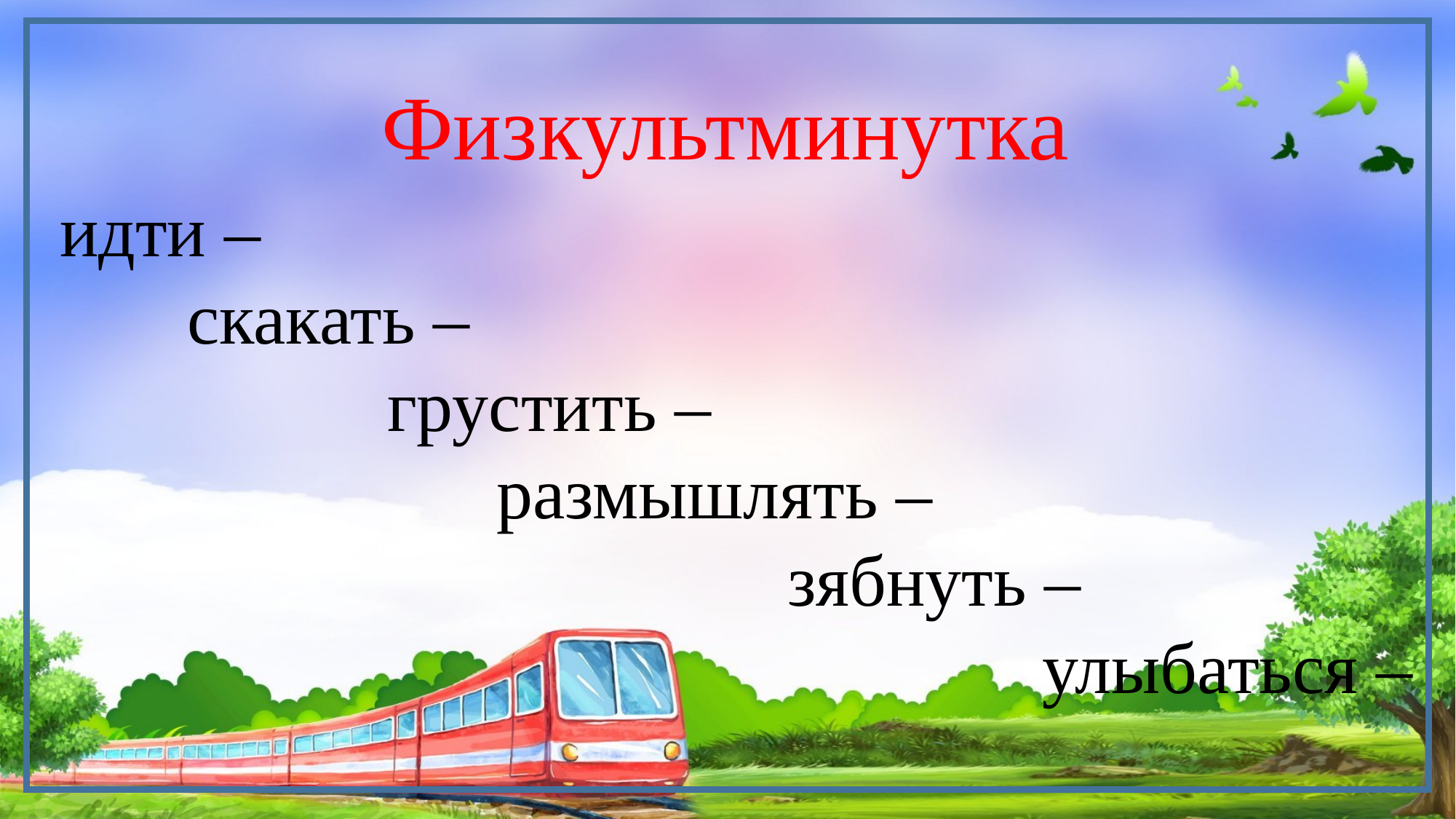

Физкультминутка
идти –
       скакать –
                  грустить –
                        размышлять –
                                        зябнуть –
                                                      улыбаться –